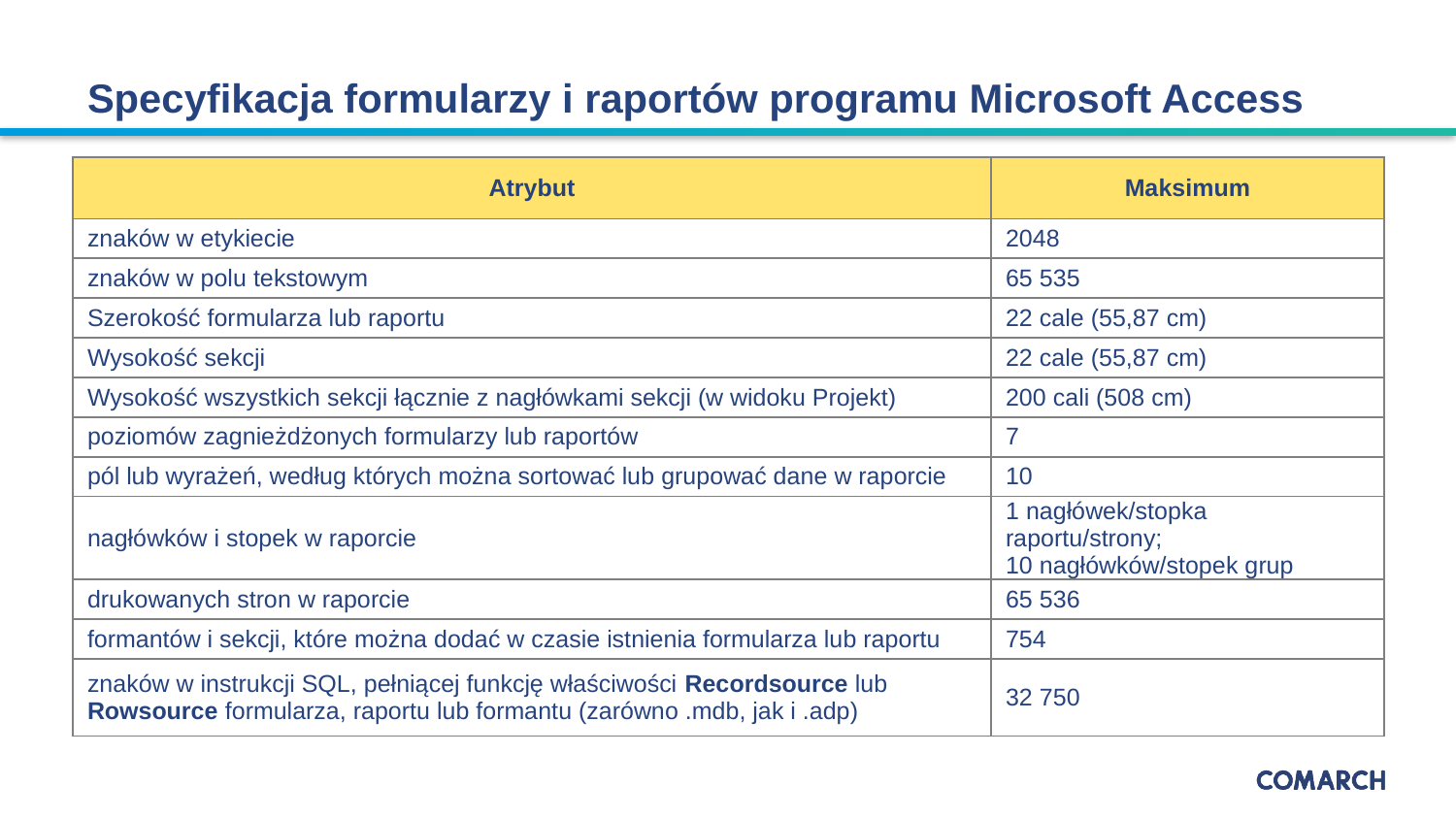

# Specyfikacja formularzy i raportów programu Microsoft Access
| Atrybut | Maksimum |
| --- | --- |
| znaków w etykiecie | 2048 |
| znaków w polu tekstowym | 65 535 |
| Szerokość formularza lub raportu | 22 cale (55,87 cm) |
| Wysokość sekcji | 22 cale (55,87 cm) |
| Wysokość wszystkich sekcji łącznie z nagłówkami sekcji (w widoku Projekt) | 200 cali (508 cm) |
| poziomów zagnieżdżonych formularzy lub raportów | 7 |
| pól lub wyrażeń, według których można sortować lub grupować dane w raporcie | 10 |
| nagłówków i stopek w raporcie | 1 nagłówek/stopka raportu/strony; 10 nagłówków/stopek grup |
| drukowanych stron w raporcie | 65 536 |
| formantów i sekcji, które można dodać w czasie istnienia formularza lub raportu | 754 |
| znaków w instrukcji SQL, pełniącej funkcję właściwości Recordsource lub Rowsource formularza, raportu lub formantu (zarówno .mdb, jak i .adp) | 32 750 |